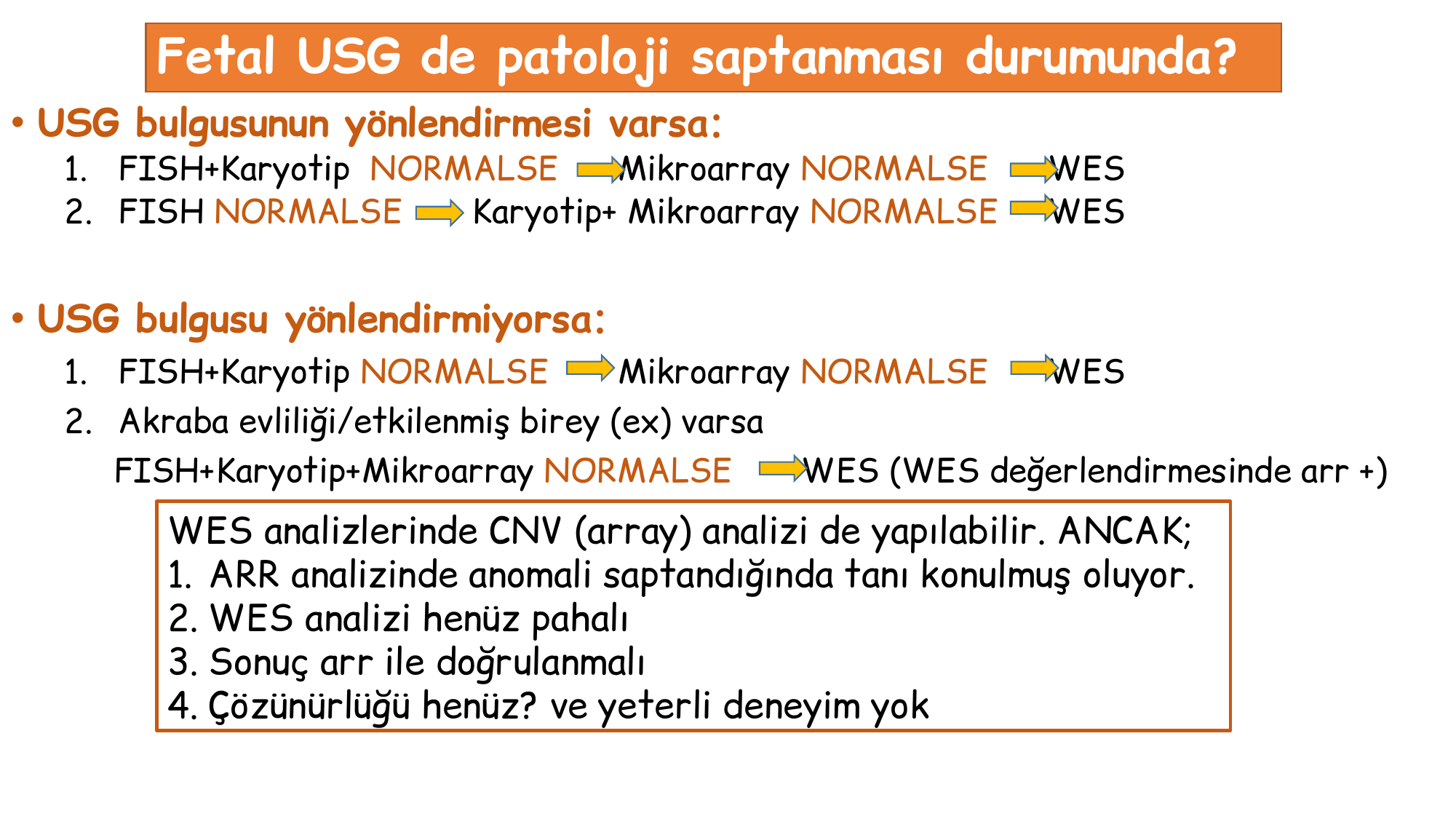

# Fetal USG de patoloji saptanması durumunda?
USG bulgusunun yönlendirmesi varsa:
FISH+Karyotip  NORMALSE      Mikroarray NORMALSE      WES
FISH NORMALSE       Karyotip+ Mikroarray NORMALSE     WES

USG bulgusu yönlendirmiyorsa:
FISH+Karyotip NORMALSE       Mikroarray NORMALSE      WES
Akraba evliliği/etkilenmiş birey (ex) varsa
     FISH+Karyotip+Mikroarray NORMALSE       WES (WES değerlendirmesinde arr +)

WES analizlerinde CNV (array) analizi de yapılabilir. ANCAK;
ARR analizinde anomali saptandığında tanı konulmuş oluyor.
WES analizi henüz pahalı
Sonuç arr ile doğrulanmalı
Çözünürlüğü henüz? ve yeterli deneyim yok